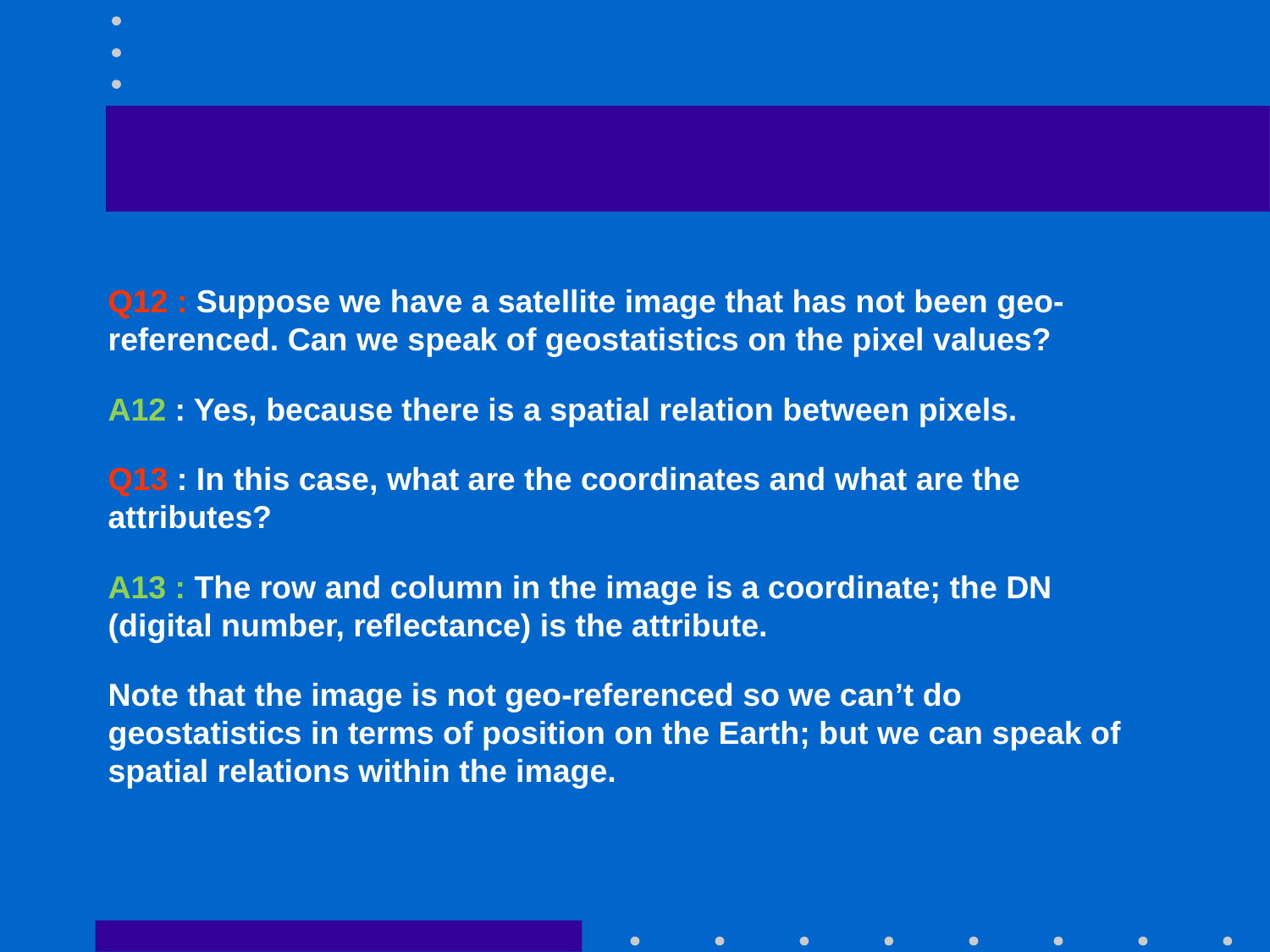

#
Q12 : Suppose we have a satellite image that has not been geo-referenced. Can we speak of geostatistics on the pixel values?
A12 : Yes, because there is a spatial relation between pixels.
Q13 : In this case, what are the coordinates and what are the attributes?
A13 : The row and column in the image is a coordinate; the DN (digital number, reflectance) is the attribute.
Note that the image is not geo-referenced so we can’t do geostatistics in terms of position on the Earth; but we can speak of spatial relations within the image.